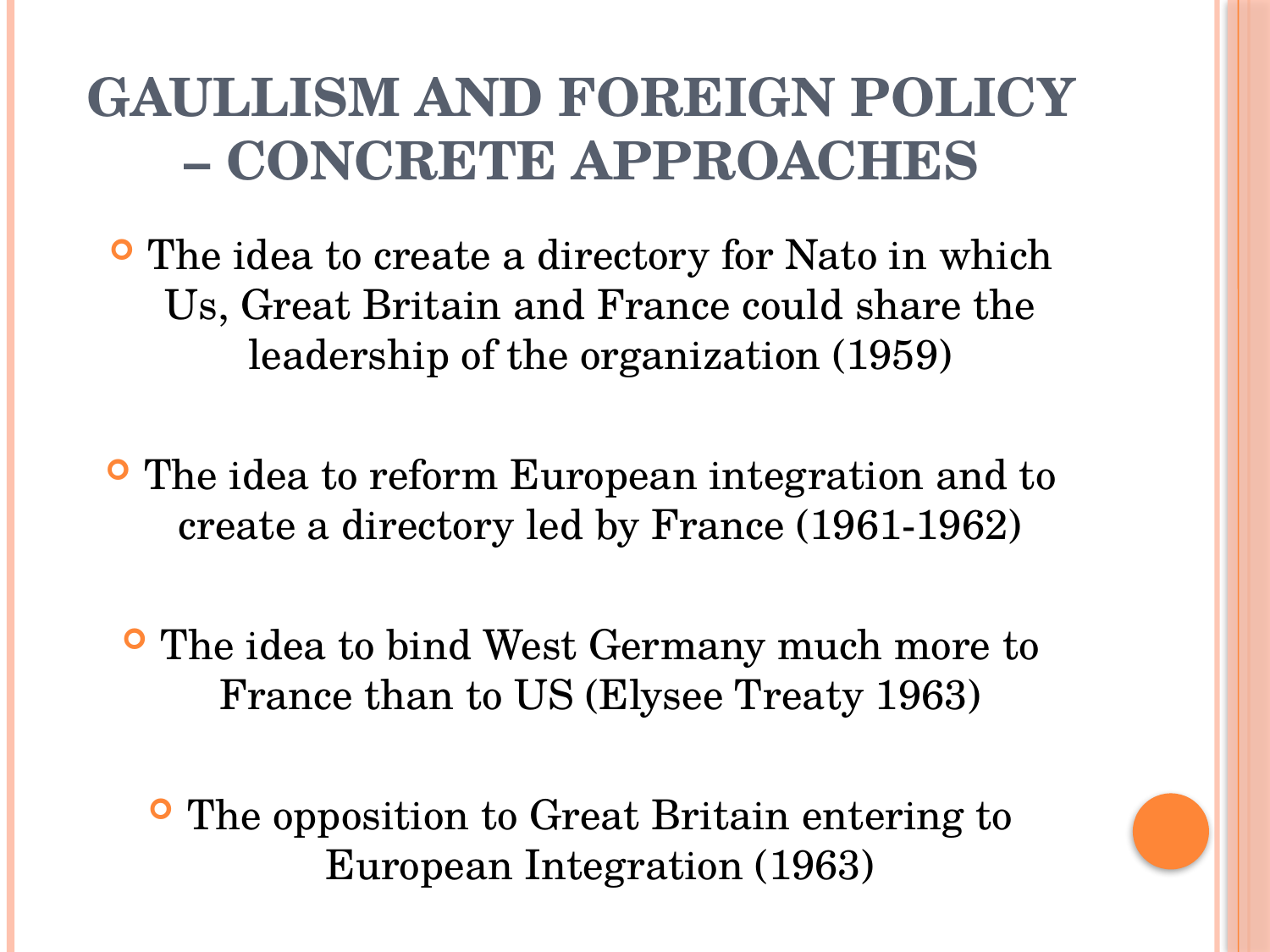

# GAULLISM AND FOREIGN POLICY – CONCRETE APPROACHES
The idea to create a directory for Nato in which Us, Great Britain and France could share the leadership of the organization (1959)

The idea to reform European integration and to create a directory led by France (1961-1962)

The idea to bind West Germany much more to France than to US (Elysee Treaty 1963)

The opposition to Great Britain entering to European Integration (1963)